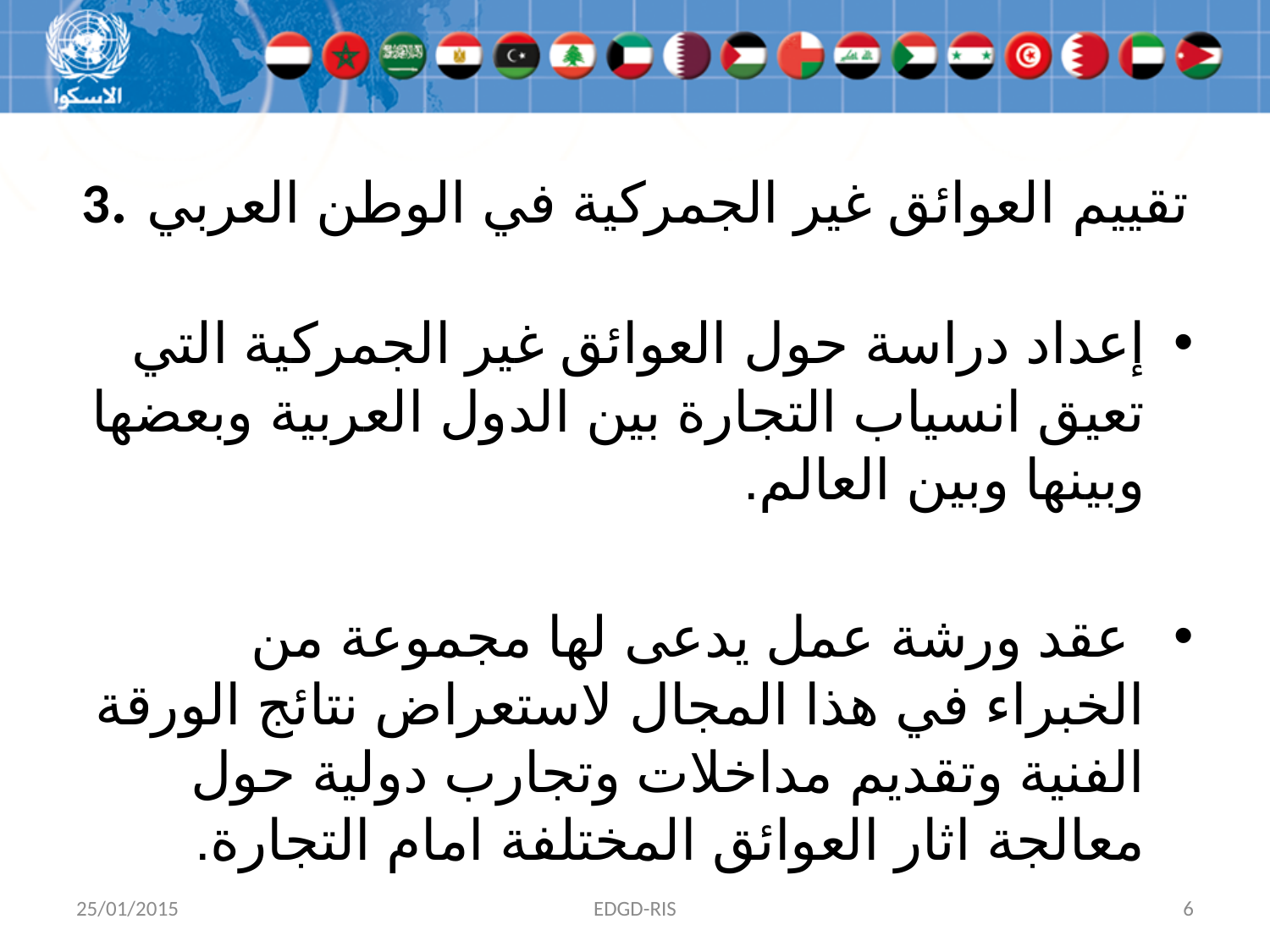

# 3. تقييم العوائق غير الجمركية في الوطن العربي

إعداد دراسة حول العوائق غير الجمركية التي تعيق انسياب التجارة بين الدول العربية وبعضها وبينها وبين العالم.

 عقد ورشة عمل يدعى لها مجموعة من الخبراء في هذا المجال لاستعراض نتائج الورقة الفنية وتقديم مداخلات وتجارب دولية حول معالجة اثار العوائق المختلفة امام التجارة.
25/01/2015

EDGD-RIS

6